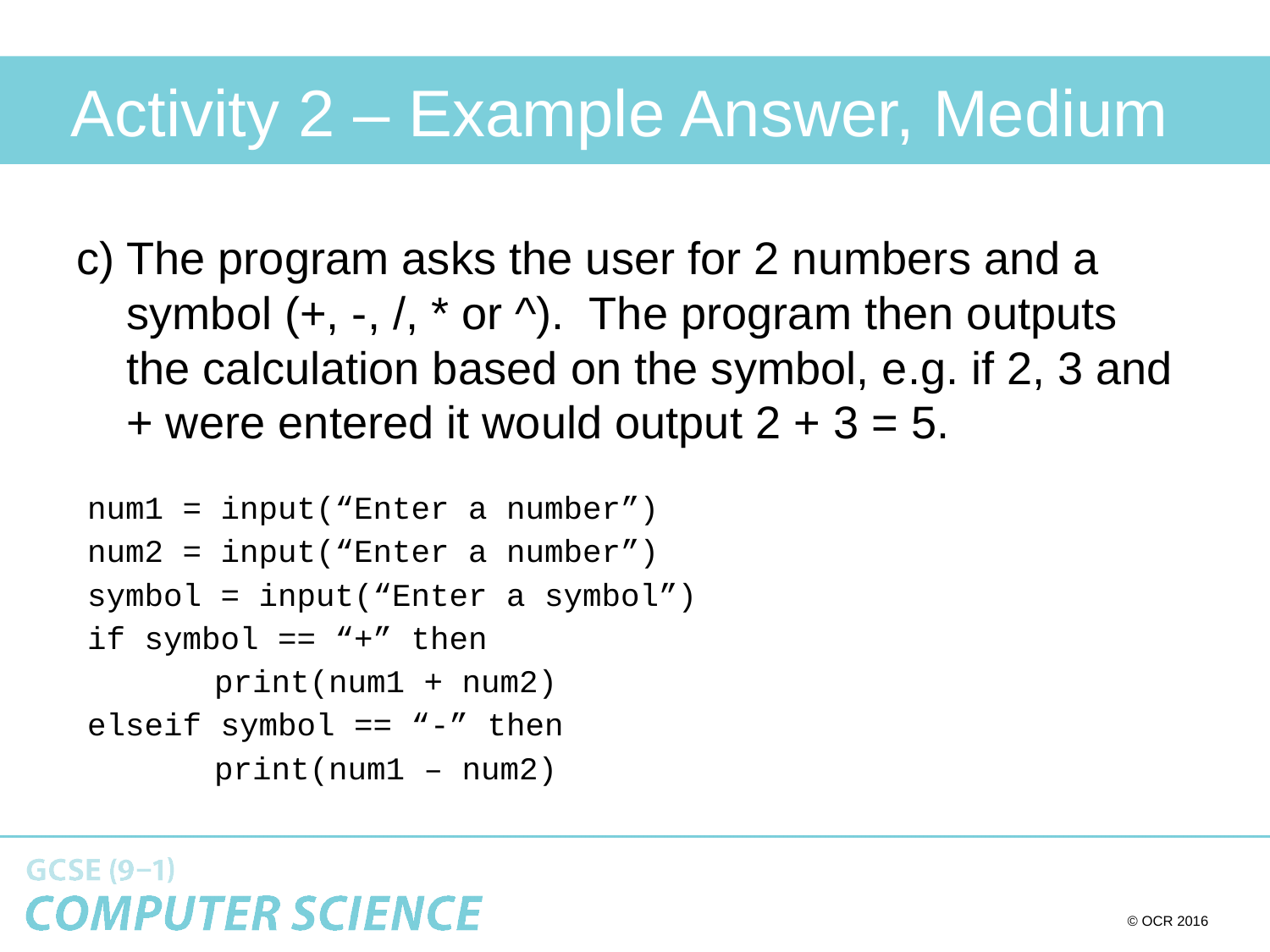

# Activity 2 – Example Answer, Medium

c) The program asks the user for 2 numbers and a symbol (+, -, /, * or ^).  The program then outputs the calculation based on the symbol, e.g. if 2, 3 and + were entered it would output 2 + 3 = 5.
num1 = input(“Enter a number”)
num2 = input(“Enter a number”)
symbol = input(“Enter a symbol”)
if symbol == “+” then
	print(num1 + num2)
elseif symbol == “-” then
	print(num1 – num2)